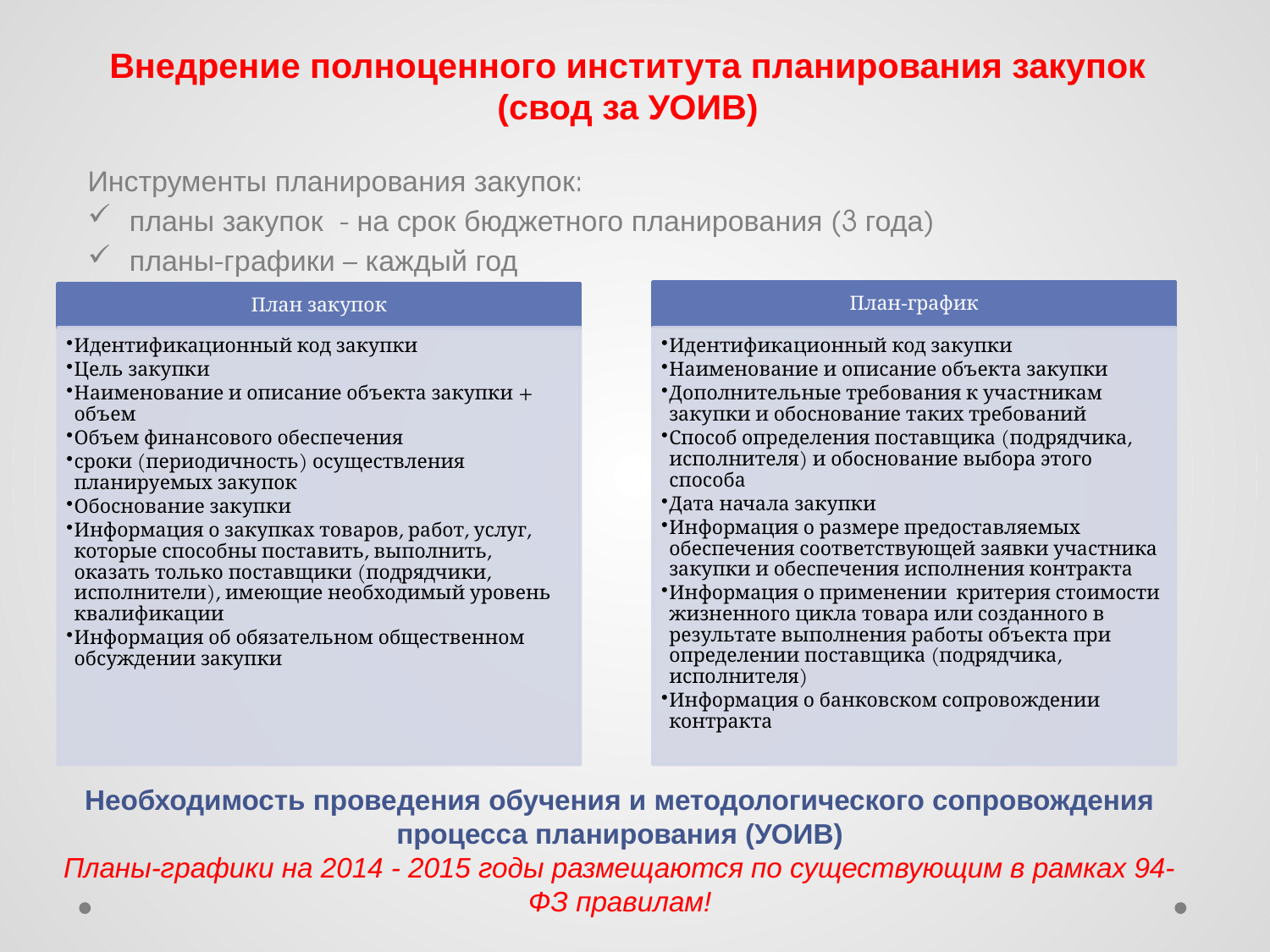

# Внедрение полноценного института планирования закупок (свод за УОИВ)
Инструменты планирования закупок:
планы закупок  - на срок бюджетного планирования (3 года)
планы-графики – каждый год

План закупок
Идентификационный код закупки
Цель закупки
Наименование и описание объекта закупки + объем
Объем финансового обеспечения
сроки (периодичность) осуществления планируемых закупок
Обоснование закупки
Информация о закупках товаров, работ, услуг, которые способны поставить, выполнить, оказать только поставщики (подрядчики, исполнители), имеющие необходимый уровень квалификации
Информация об обязательном общественном обсуждении закупки

План-график
Идентификационный код закупки
Наименование и описание объекта закупки
Дополнительные требования к участникам закупки и обоснование таких требований
Способ определения поставщика (подрядчика, исполнителя) и обоснование выбора этого способа
Дата начала закупки
Информация о размере предоставляемых обеспечения соответствующей заявки участника закупки и обеспечения исполнения контракта
Информация о применении  критерия стоимости жизненного цикла товара или созданного в результате выполнения работы объекта при определении поставщика (подрядчика, исполнителя)
Информация о банковском сопровождении контракта
Необходимость проведения обучения и методологического сопровождения процесса планирования (УОИВ)
Планы-графики на 2014 - 2015 годы размещаются по существующим в рамках 94-ФЗ правилам!